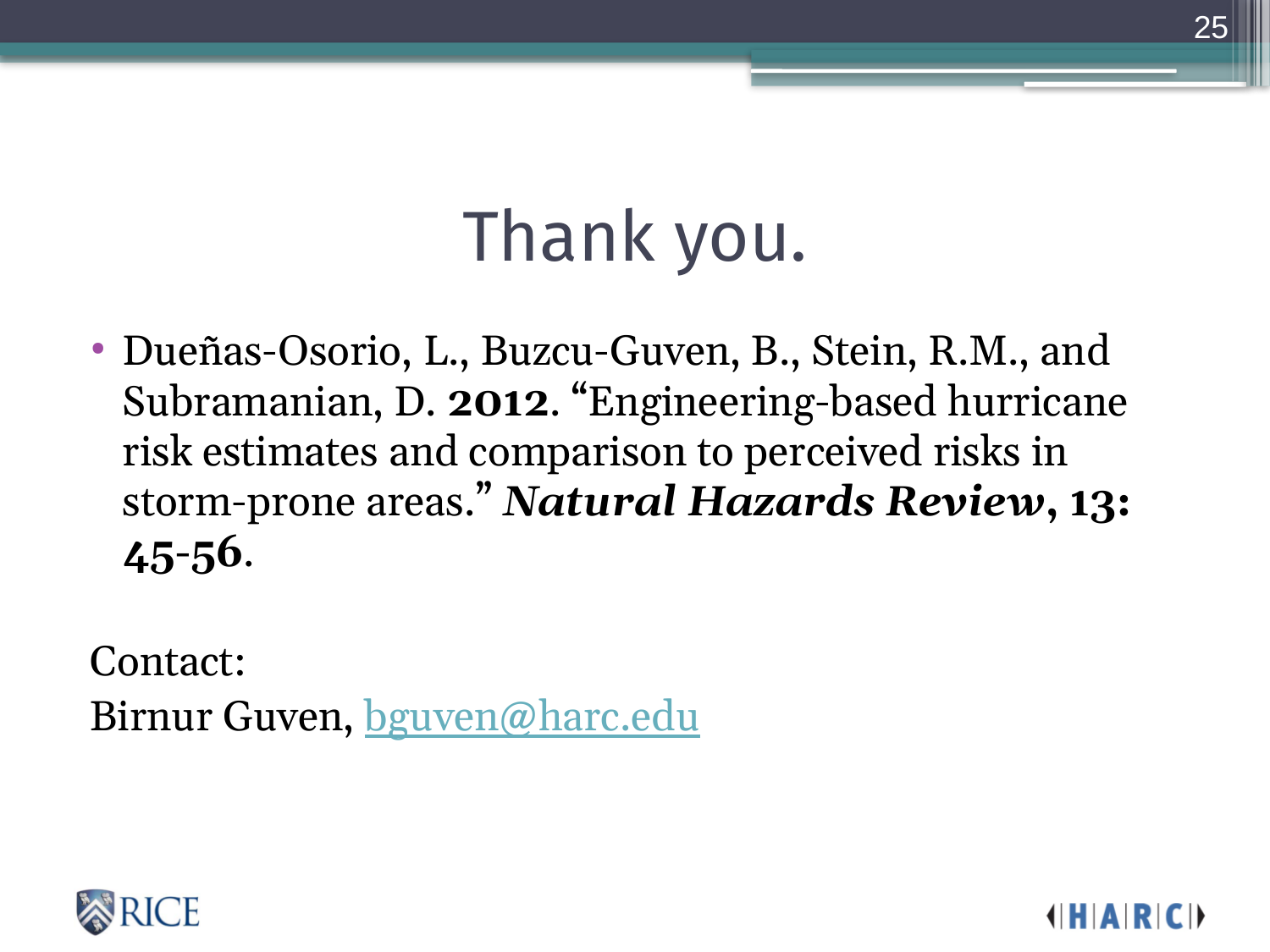

25
# Thank you.
Dueñas-Osorio, L., Buzcu-Guven, B., Stein, R.M., and Subramanian, D. 2012. “Engineering-based hurricane risk estimates and comparison to perceived risks in storm-prone areas.” Natural Hazards Review, 13: 45-56.

Contact:
Birnur Guven, bguven@harc.edu